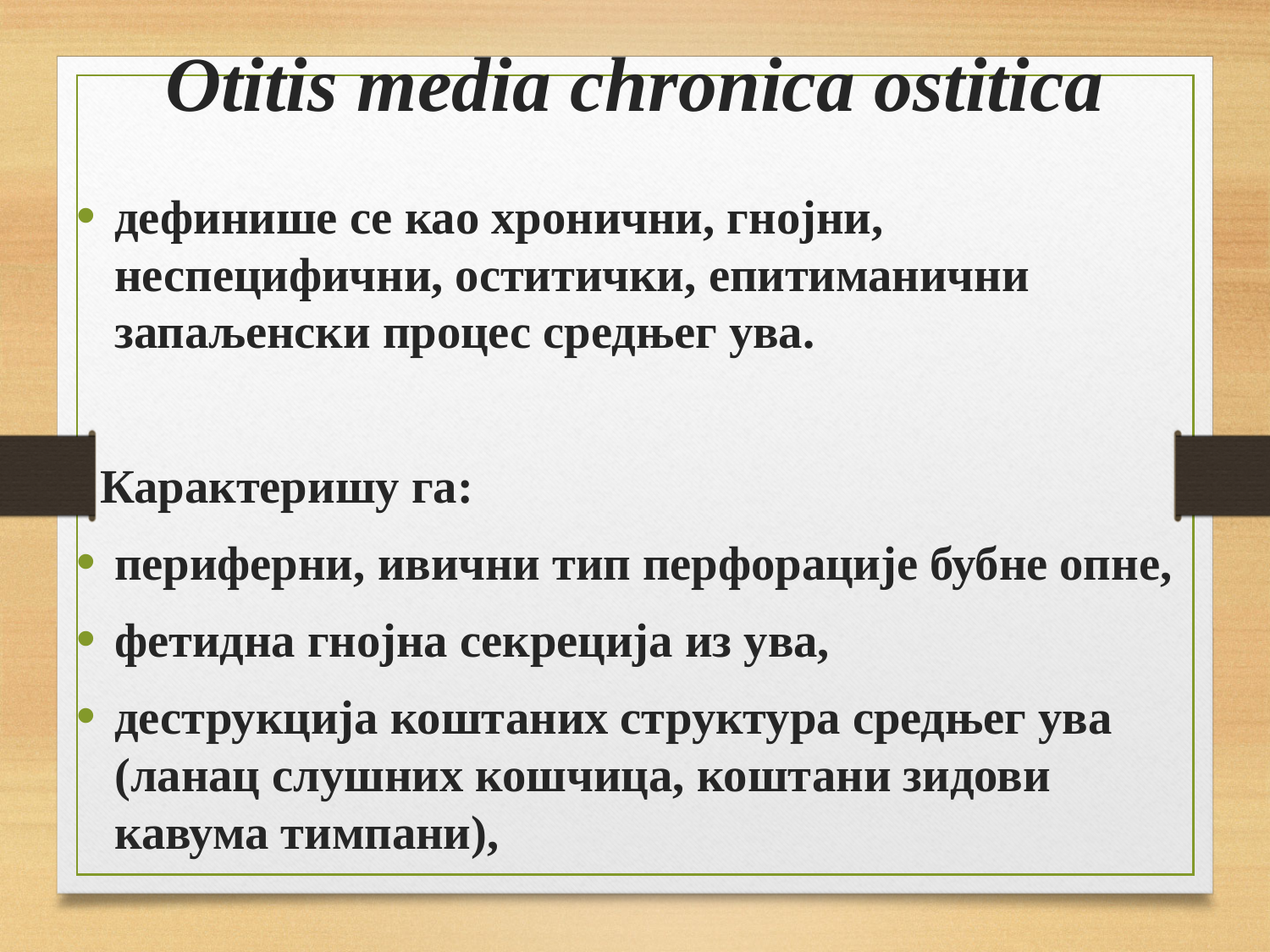

# Otitis media chronica ostitica
дефинише се као хронични, гнојни, неспецифични, оститички, епитиманични запаљенски процес средњег ува.

  Карактеришу га:
периферни, ивични тип перфорације бубне опне,
фетидна гнојна секреција из ува,
деструкција коштаних структура средњег ува (ланац слушних кошчица, коштани зидови кавума тимпани),